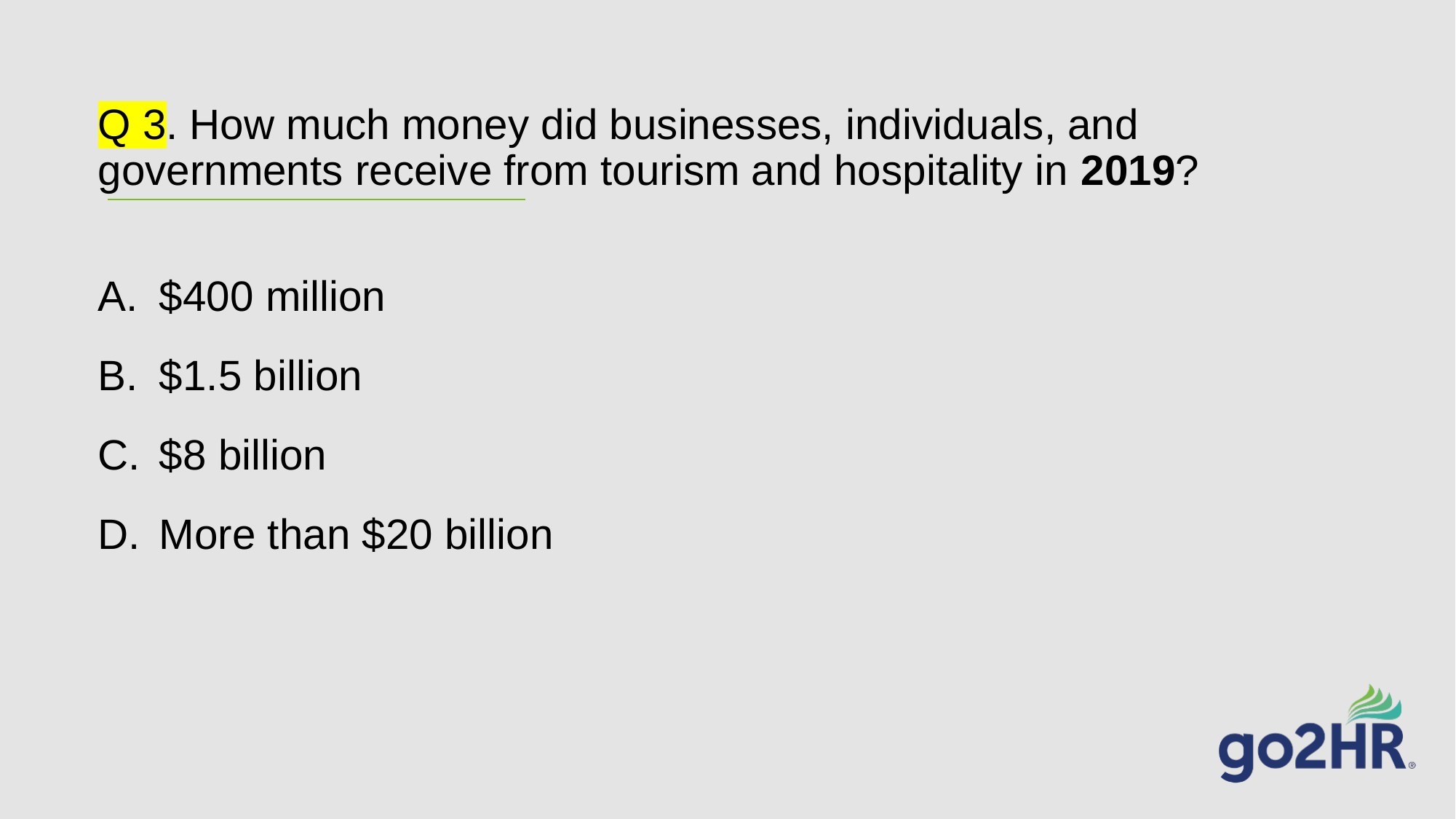

# Q 3. How much money did businesses, individuals, and governments receive from tourism and hospitality in 2019?
$400 million
$1.5 billion
$8 billion
More than $20 billion